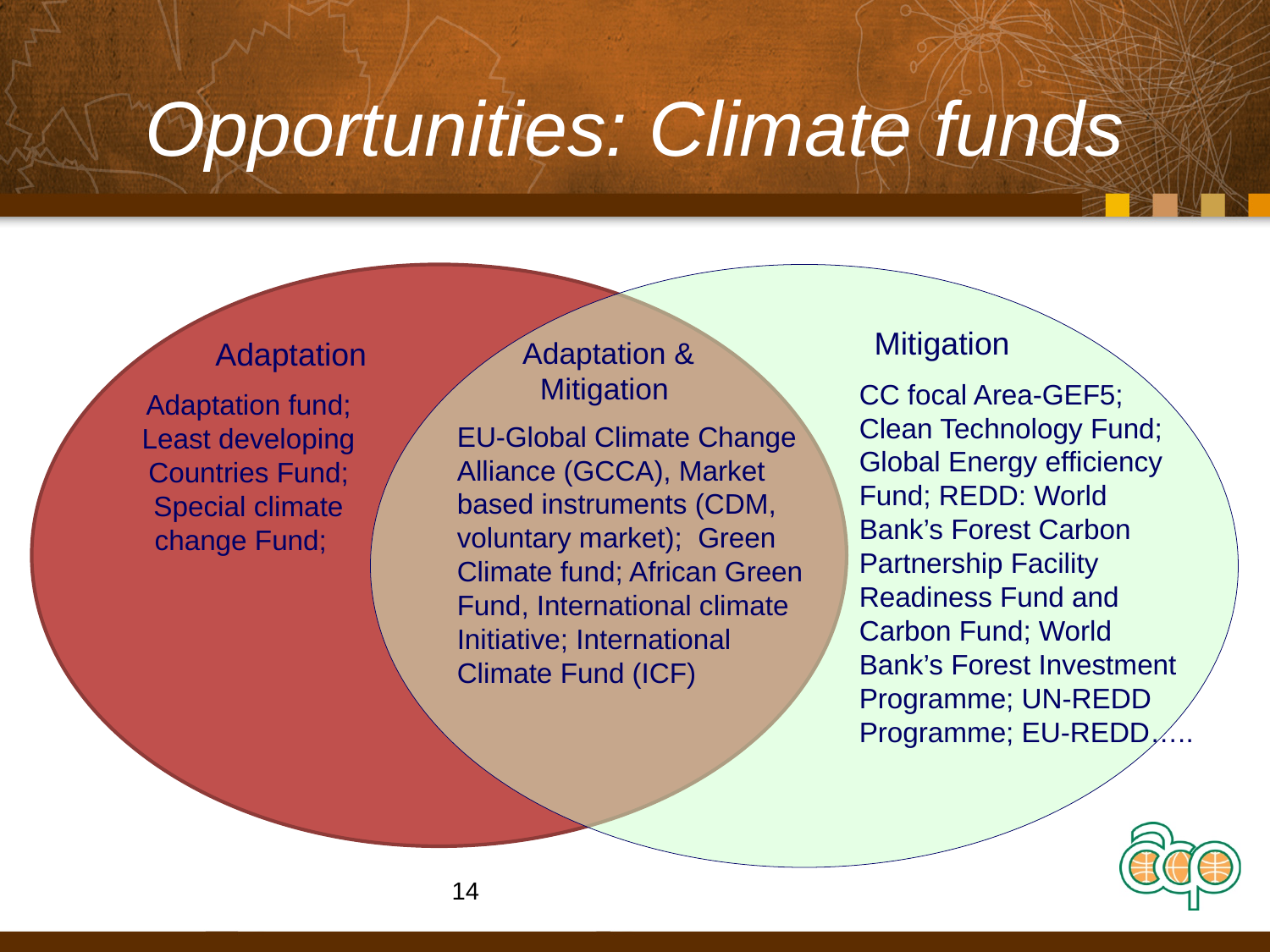

# Opportunities: Climate funds

Mitigation
Adaptation
Adaptation & Mitigation
CC focal Area-GEF5; Clean Technology Fund; Global Energy efficiency Fund; REDD: World Bank’s Forest Carbon Partnership Facility Readiness Fund and Carbon Fund; World Bank’s Forest Investment Programme; UN-REDD Programme; EU-REDD…..

Adaptation fund; Least developing Countries Fund; Special climate change Fund;

EU-Global Climate Change Alliance (GCCA), Market based instruments (CDM, voluntary market);  Green Climate fund; African Green Fund, International climate Initiative; International Climate Fund (ICF)
14